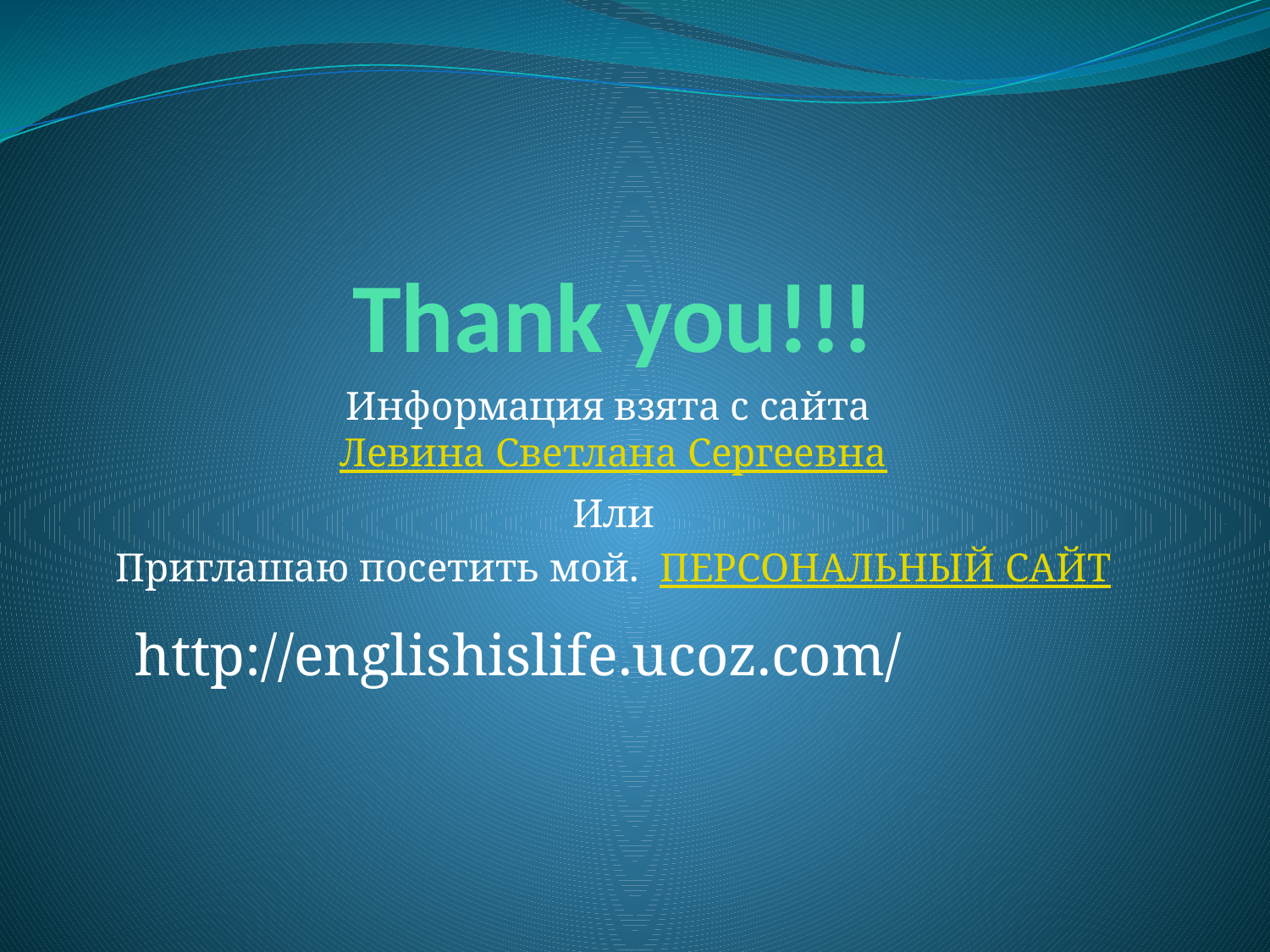

# Thank you!!!
Информация взята с сайта Левина Светлана Сергеевна
Или
Приглашаю посетить мой.  ПЕРСОНАЛЬНЫЙ САЙТ

http://englishislife.ucoz.com/